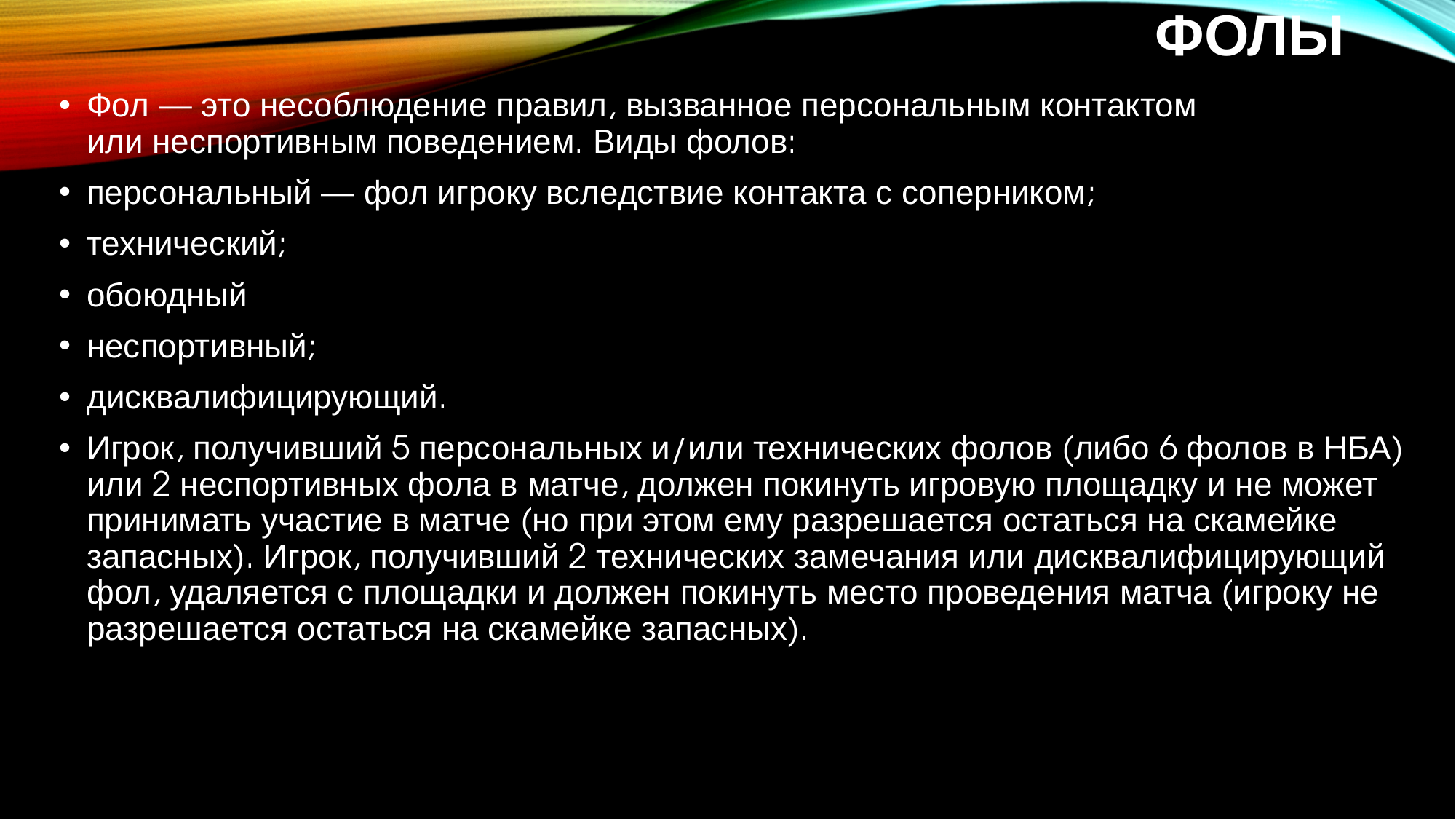

# Фолы
Фол — это несоблюдение правил, вызванное персональным контактом или неспортивным поведением. Виды фолов:
персональный — фол игроку вследствие контакта с соперником;
технический;
обоюдный
неспортивный;
дисквалифицирующий.
Игрок, получивший 5 персональных и/или технических фолов (либо 6 фолов в НБА) или 2 неспортивных фола в матче, должен покинуть игровую площадку и не может принимать участие в матче (но при этом ему разрешается остаться на скамейке запасных). Игрок, получивший 2 технических замечания или дисквалифицирующий фол, удаляется с площадки и должен покинуть место проведения матча (игроку не разрешается остаться на скамейке запасных).